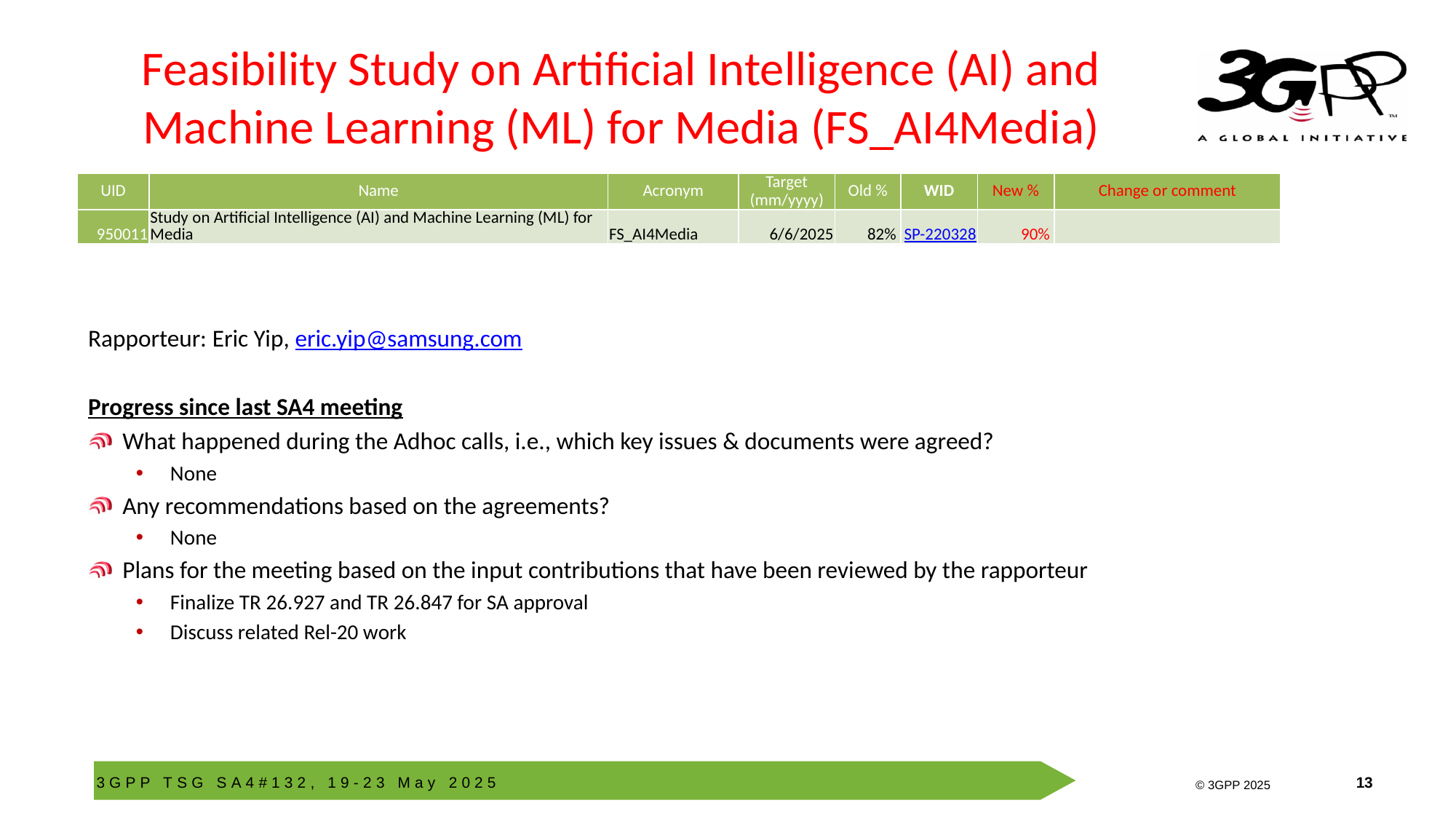

# Feasibility Study on Artificial Intelligence (AI) and Machine Learning (ML) for Media (FS_AI4Media)
| UID | Name | Acronym | Target (mm/yyyy) | Old % | WID | New % | Change or comment |
| --- | --- | --- | --- | --- | --- | --- | --- |
| 950011 | Study on Artificial Intelligence (AI) and Machine Learning (ML) for Media | FS\_AI4Media | 6/6/2025 | 82% | SP-220328 | 90% |  |
Rapporteur: Eric Yip, eric.yip@samsung.com

Progress since last SA4 meeting
What happened during the Adhoc calls, i.e., which key issues & documents were agreed?
None
Any recommendations based on the agreements?
None
Plans for the meeting based on the input contributions that have been reviewed by the rapporteur
Finalize TR 26.927 and TR 26.847 for SA approval
Discuss related Rel-20 work